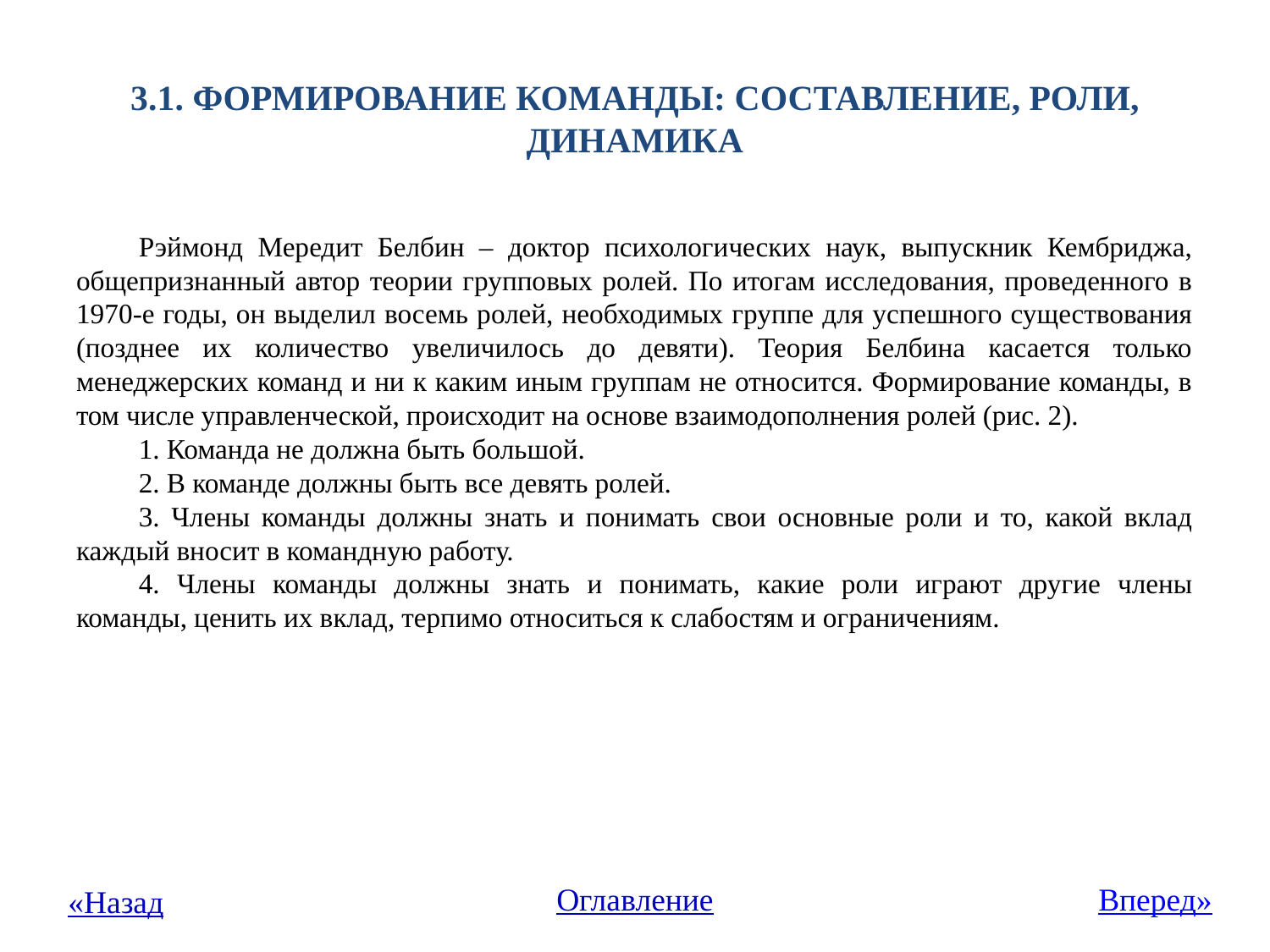

# 3.1. Формирование команды: составление, роли, динамика
Рэймонд Мередит Белбин – доктор психологических наук, выпускник Кембриджа, общепризнанный автор теории групповых ролей. По итогам исследования, проведенного в 1970-е годы, он выделил восемь ролей, необходимых группе для успешного существования (позднее их количество увеличилось до девяти). Теория Белбина касается только менеджерских команд и ни к каким иным группам не относится. Формирование команды, в том числе управленческой, происходит на основе взаимодополнения ролей (рис. 2).
1. Команда не должна быть большой.
2. В команде должны быть все девять ролей.
3. Члены команды должны знать и понимать свои основные роли и то, какой вклад каждый вносит в командную работу.
4. Члены команды должны знать и понимать, какие роли играют другие члены команды, ценить их вклад, терпимо относиться к слабостям и ограничениям.

Оглавление
Вперед»
«Назад